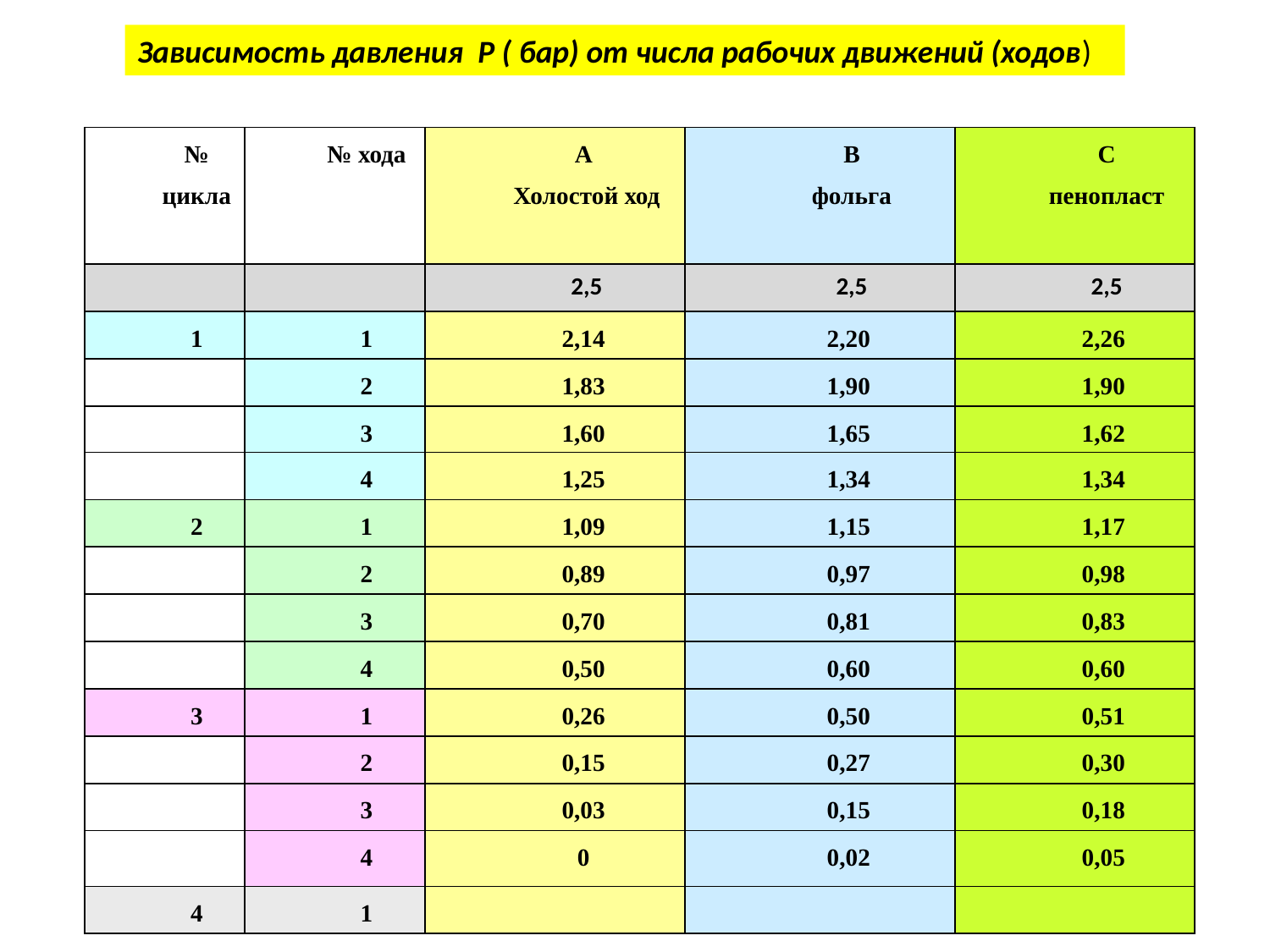

Зависимость давления  Р ( бар) от числа рабочих движений (ходов)
| № цикла | № хода | A Холостой ход | B фольга | C пенопласт |
| --- | --- | --- | --- | --- |
|  |  | 2,5 | 2,5 | 2,5 |
| 1 | 1 | 2,14 | 2,20 | 2,26 |
|  | 2 | 1,83 | 1,90 | 1,90 |
|  | 3 | 1,60 | 1,65 | 1,62 |
|  | 4 | 1,25 | 1,34 | 1,34 |
| 2 | 1 | 1,09 | 1,15 | 1,17 |
|  | 2 | 0,89 | 0,97 | 0,98 |
|  | 3 | 0,70 | 0,81 | 0,83 |
|  | 4 | 0,50 | 0,60 | 0,60 |
| 3 | 1 | 0,26 | 0,50 | 0,51 |
|  | 2 | 0,15 | 0,27 | 0,30 |
|  | 3 | 0,03 | 0,15 | 0,18 |
|  | 4 | 0 | 0,02 | 0,05 |
| 4 | 1 |  |  |  |